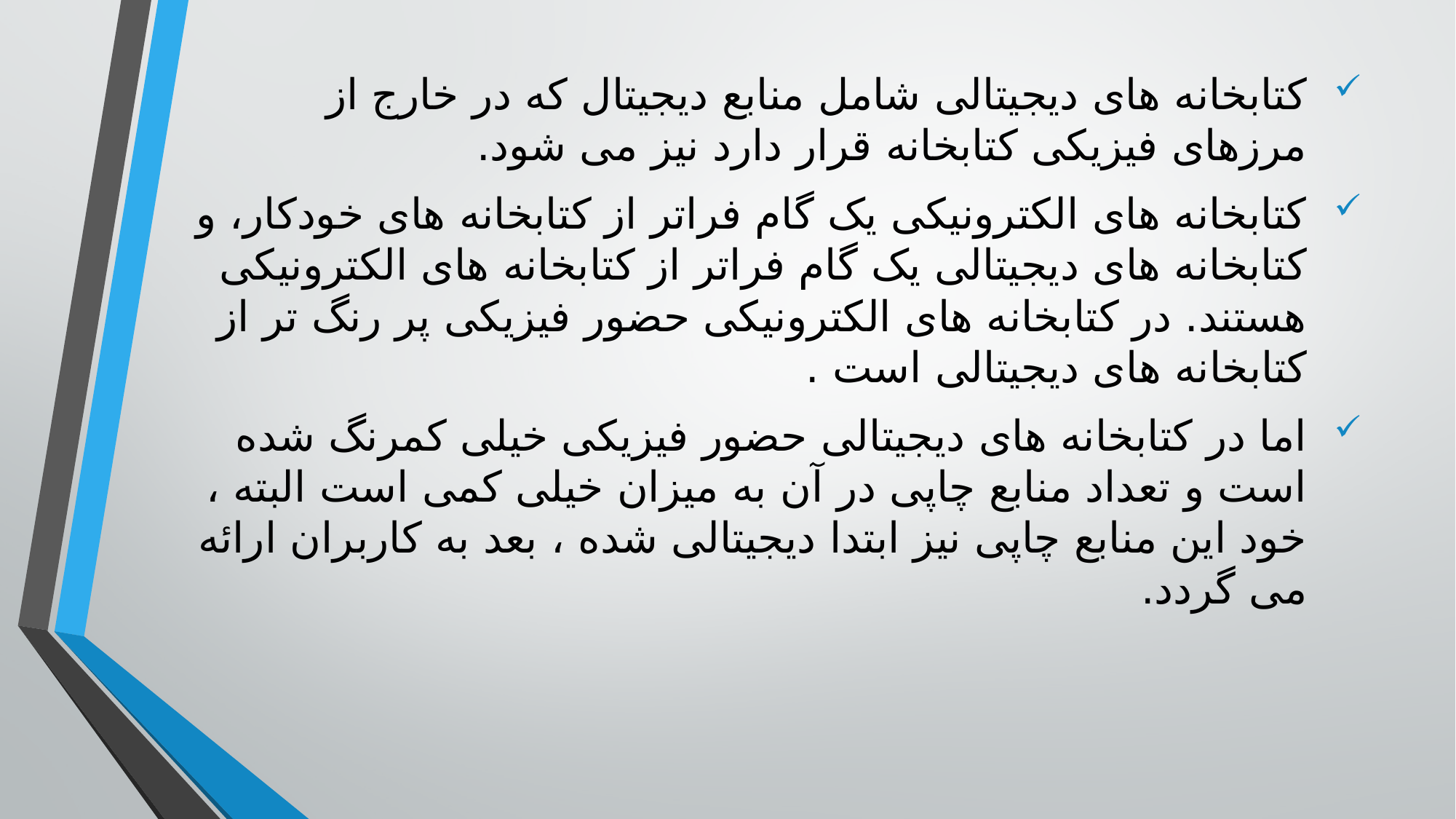

کتابخانه های دیجیتالی شامل منابع دیجیتال که در خارج از مرزهای فیزیکی کتابخانه قرار دارد نیز می شود.
کتابخانه های الکترونیکی یک گام فراتر از کتابخانه های خودکار، و کتابخانه های دیجیتالی یک گام فراتر از کتابخانه های الکترونیکی هستند. در کتابخانه های الکترونیکی حضور فیزیکی پر رنگ تر از کتابخانه های دیجیتالی است .
اما در کتابخانه های دیجیتالی حضور فیزیکی خیلی کمرنگ شده است و تعداد منابع چاپی در آن به میزان خیلی کمی است البته ، خود این منابع چاپی نیز ابتدا دیجیتالی شده ، بعد به کاربران ارائه می گردد.